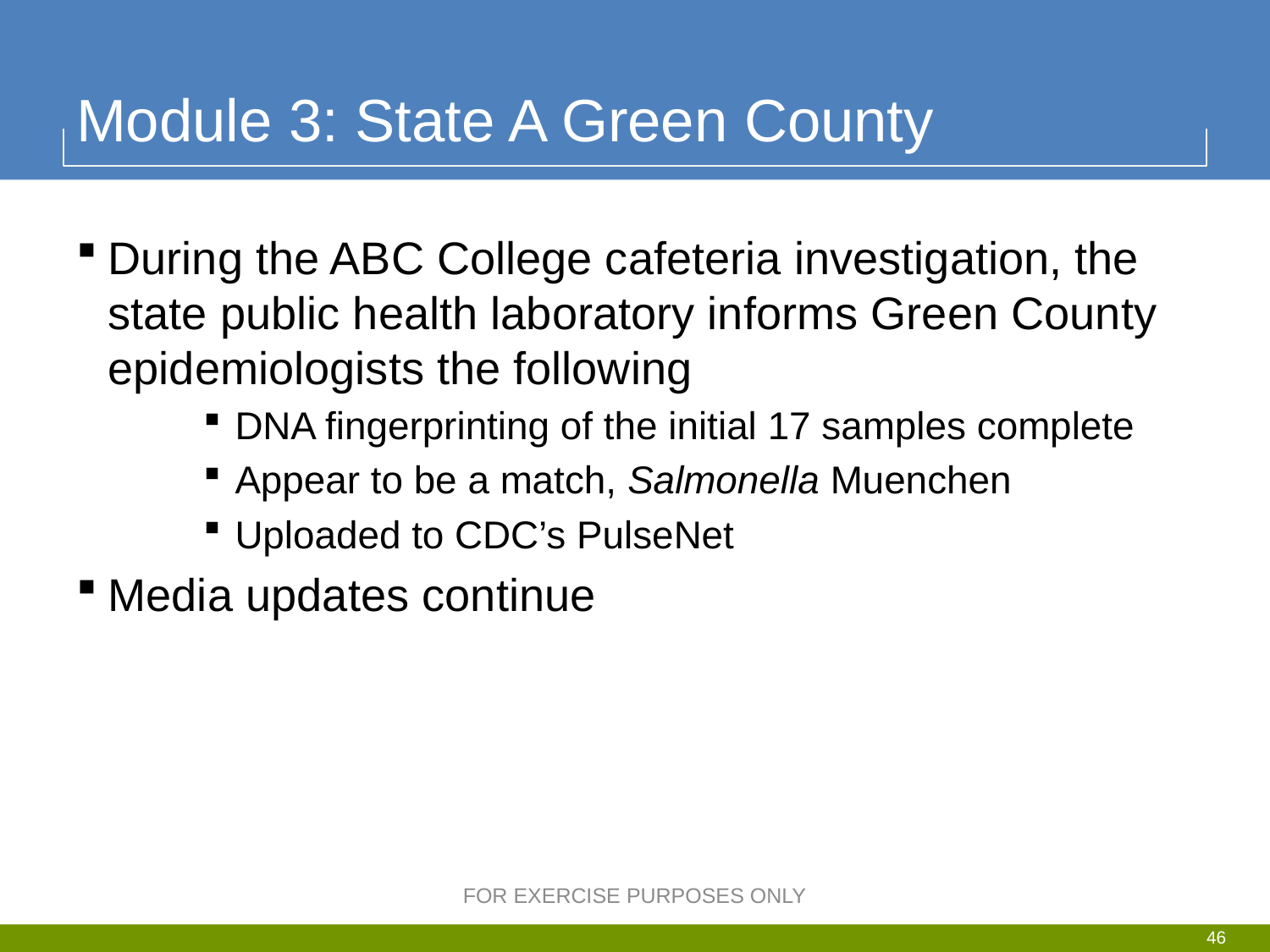

# Module 3: State A Green County
During the ABC College cafeteria investigation, the state public health laboratory informs Green County epidemiologists the following
DNA fingerprinting of the initial 17 samples complete
Appear to be a match, Salmonella Muenchen
Uploaded to CDC’s PulseNet
Media updates continue

FOR EXERCISE PURPOSES ONLY